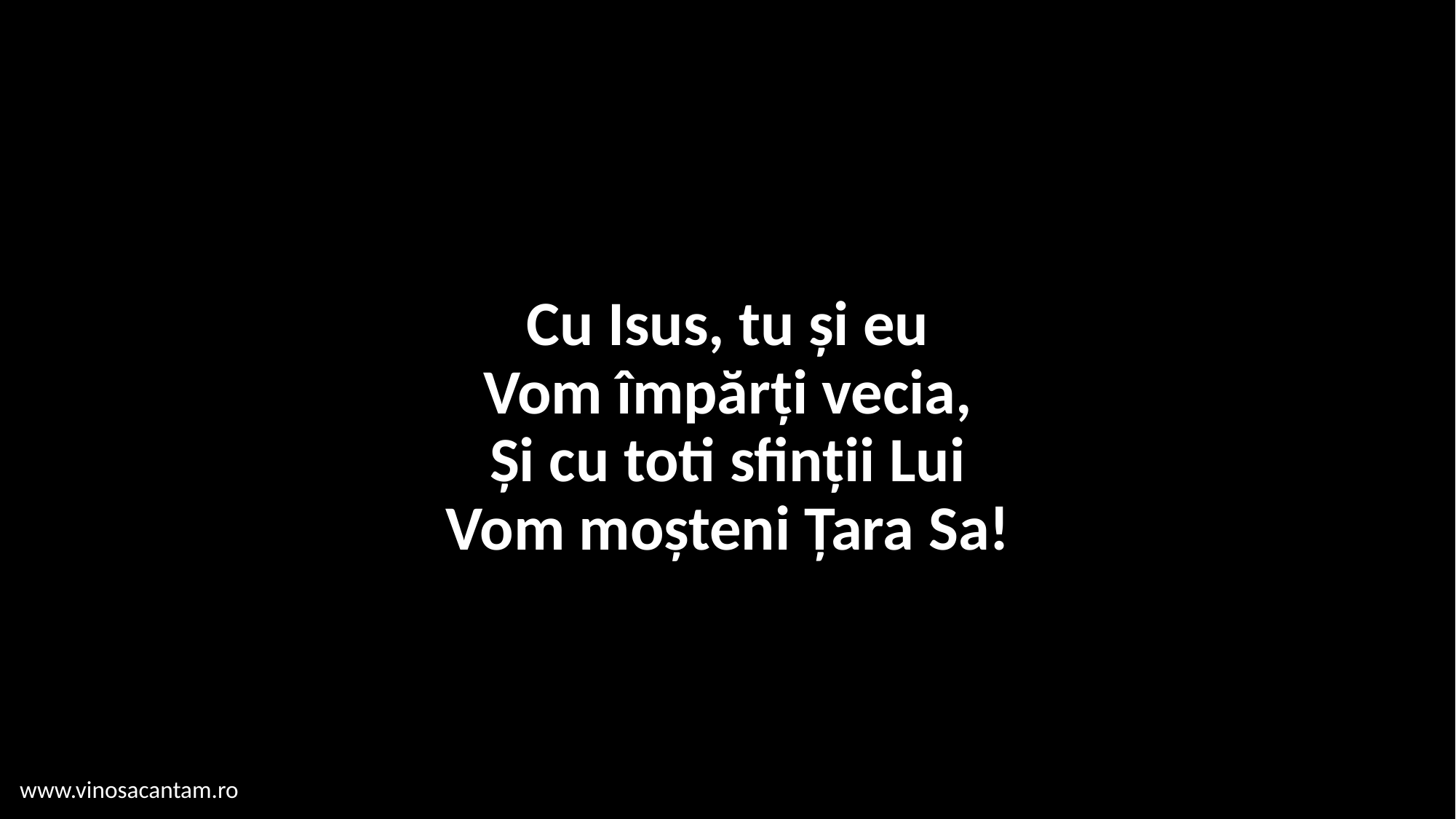

# Cu Isus, tu și eu Vom împărți vecia, Și cu toti sfinții Lui Vom moșteni Țara Sa!
www.vinosacantam.ro